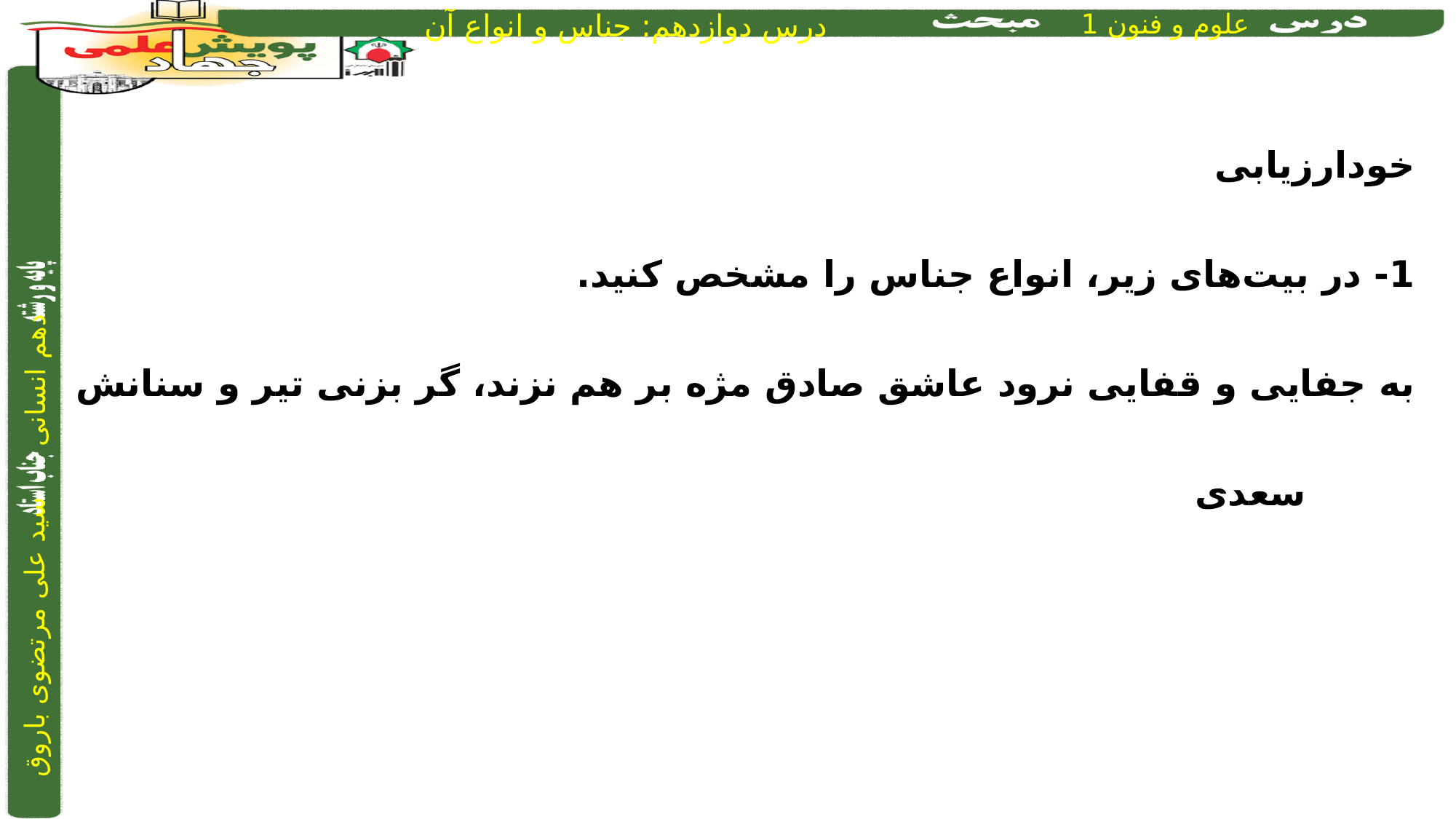

خودارزیابی
1- در بیت‌های زیر، انواع جناس را مشخص کنید.
به جفایی و قفایی نرود عاشق صادق 	مژه بر هم نزند، گر بزنی تیر و سنانش		سعدی